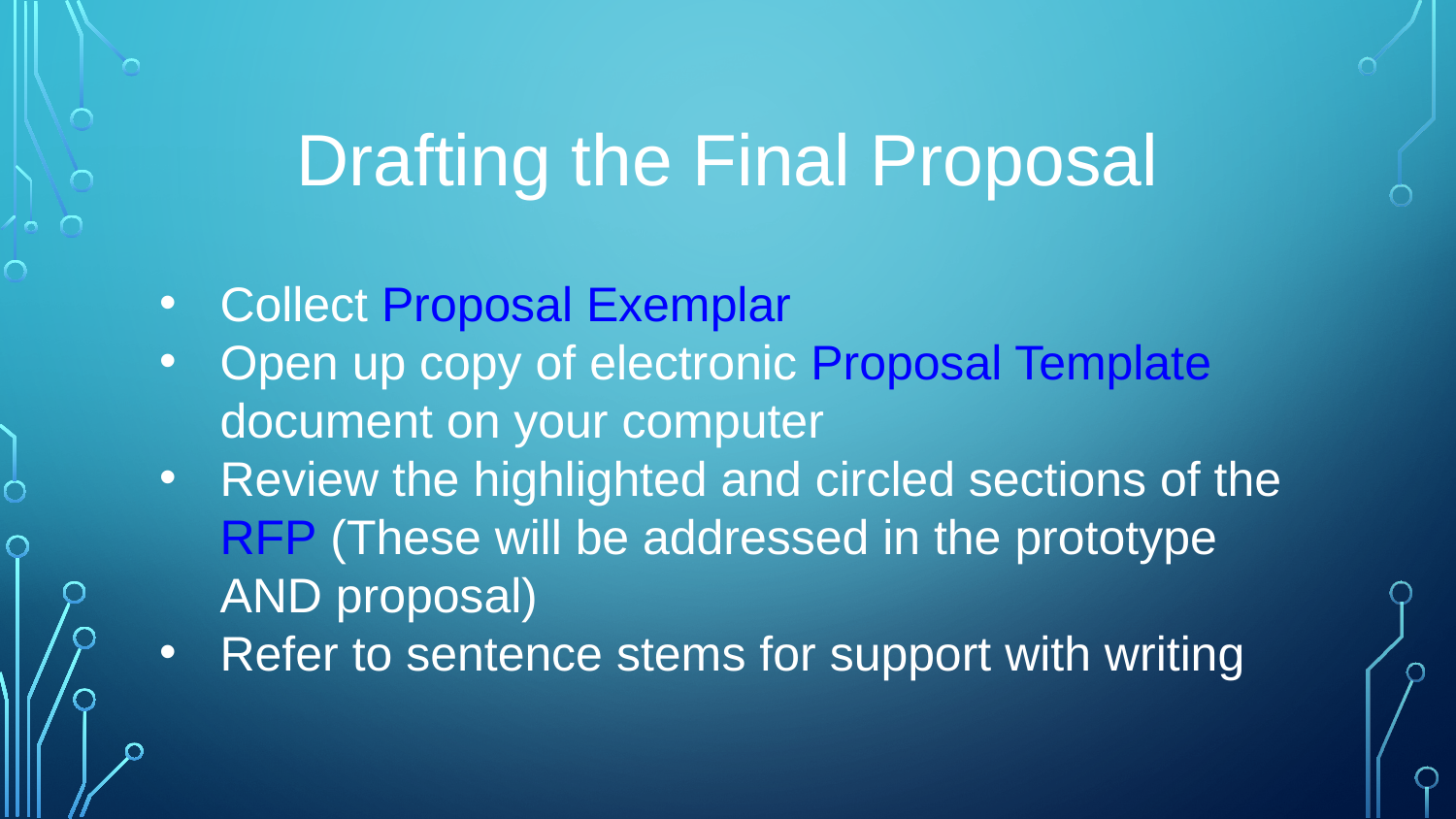

# Drafting the Final Proposal
Collect Proposal Exemplar
Open up copy of electronic Proposal Template document on your computer
Review the highlighted and circled sections of the RFP (These will be addressed in the prototype AND proposal)
Refer to sentence stems for support with writing